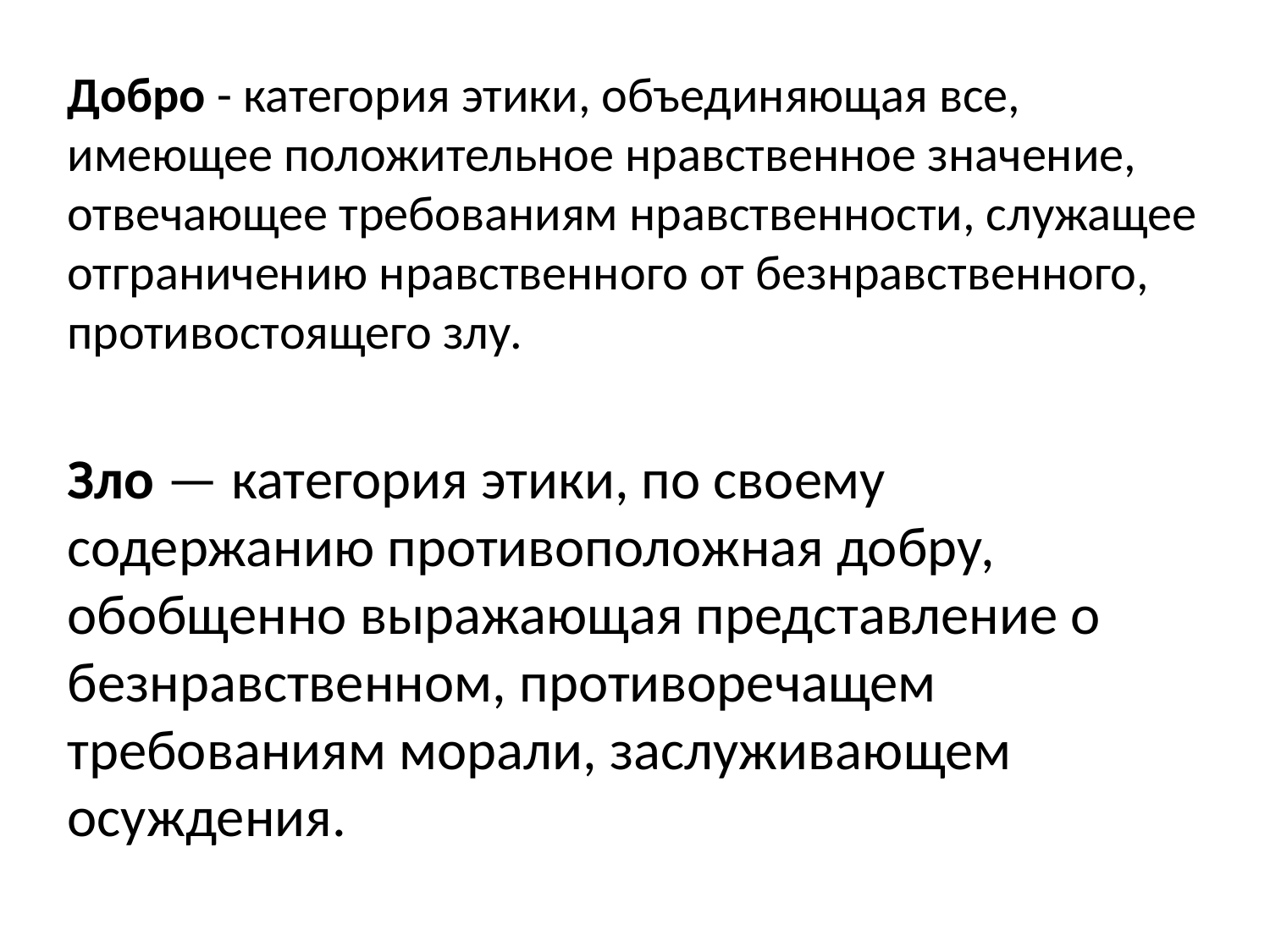

Добро - категория этики, объединяющая все, имеющее положительное нравственное значение, отвечающее требованиям нравственности, служащее отграничению нравственного от безнравственного, противостоящего злу.
Зло — категория этики, по своему содержанию противоположная добру, обобщенно выражающая представление о безнравственном, противоречащем требованиям морали, заслуживающем осуждения.